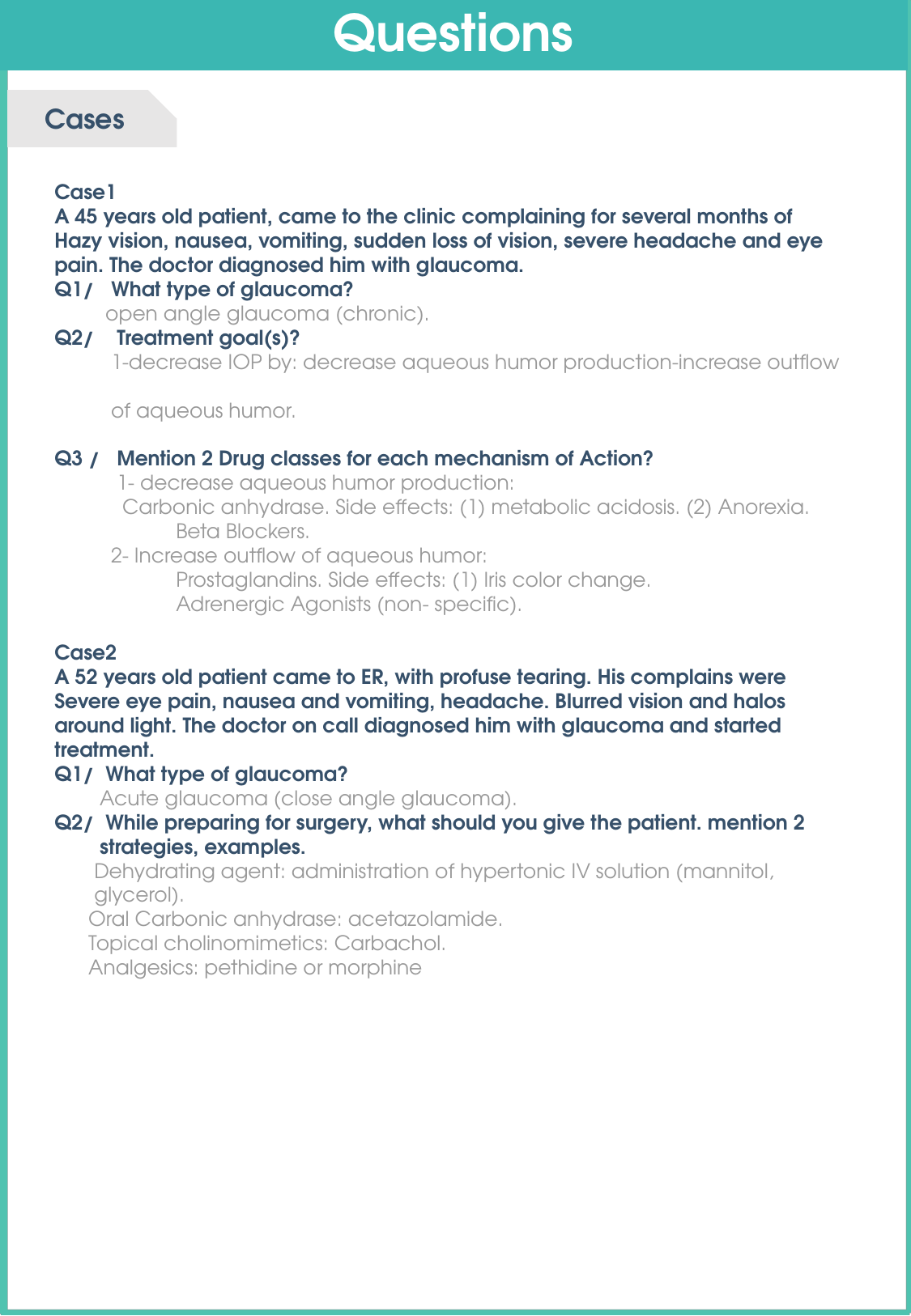

Questions
Cases
Case1
A 45 years old patient, came to the clinic complaining for several months of Hazy vision, nausea, vomiting, sudden loss of vision, severe headache and eye pain. The doctor diagnosed him with glaucoma.
Q1/   What type of glaucoma?
         open angle glaucoma (chronic).
Q2/    Treatment goal(s)?
          1-decrease IOP by: decrease aqueous humor production-increase outflow
          of aqueous humor.

Q3 /   Mention 2 Drug classes for each mechanism of Action?
           1- decrease aqueous humor production:
            Carbonic anhydrase. Side effects: (1) metabolic acidosis. (2) Anorexia.
       	Beta Blockers.
          2- Increase outflow of aqueous humor:
          	Prostaglandins. Side effects: (1) Iris color change.
      	Adrenergic Agonists (non- specific).

Case2
A 52 years old patient came to ER, with profuse tearing. His complains were Severe eye pain, nausea and vomiting, headache. Blurred vision and halos around light. The doctor on call diagnosed him with glaucoma and started treatment.
Q1/  What type of glaucoma?
        Acute glaucoma (close angle glaucoma).
Q2/  While preparing for surgery, what should you give the patient. mention 2
        strategies, examples.
       Dehydrating agent: administration of hypertonic IV solution (mannitol,
       glycerol).
      Oral Carbonic anhydrase: acetazolamide.
      Topical cholinomimetics: Carbachol.
      Analgesics: pethidine or morphine